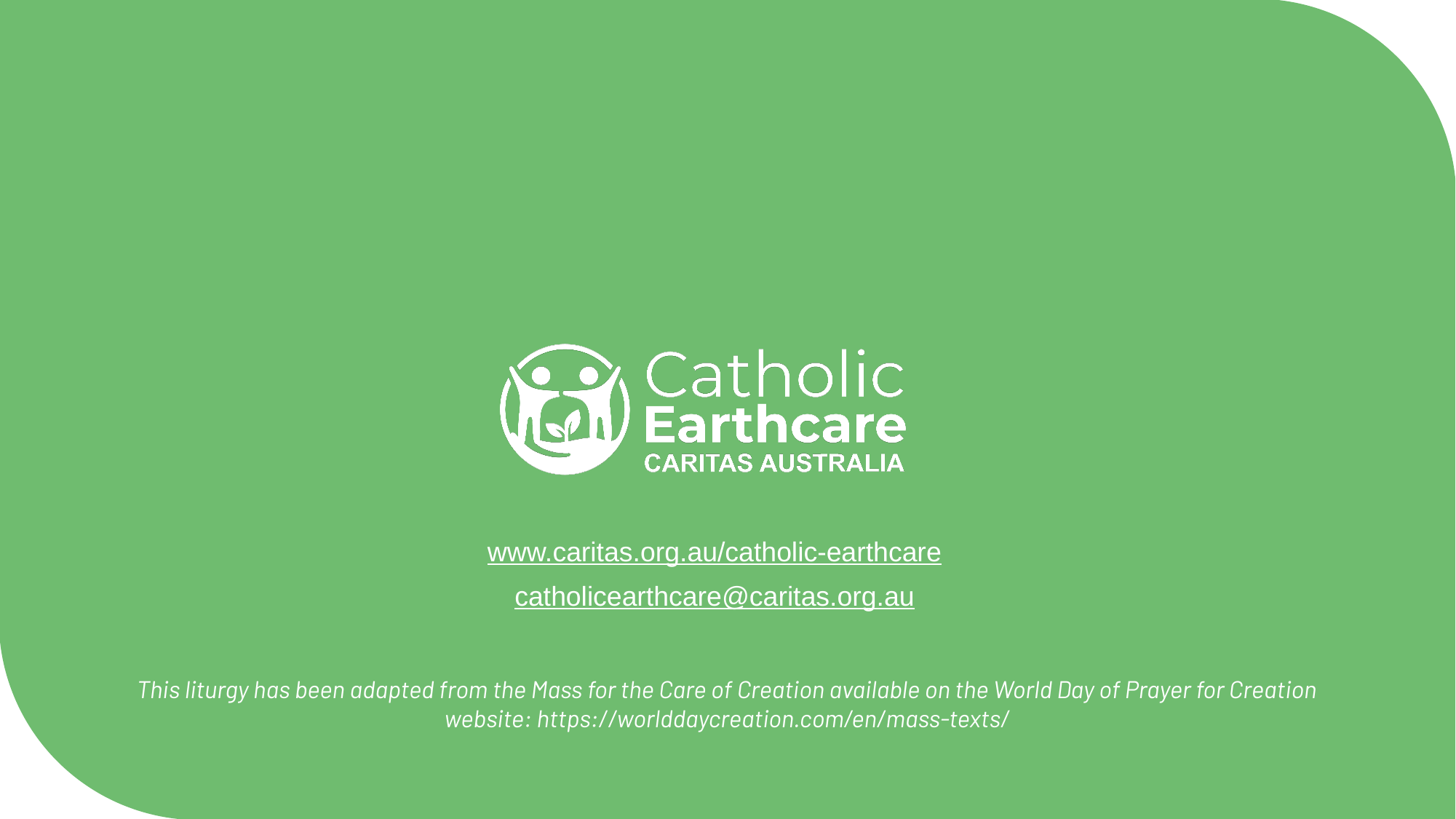

www.caritas.org.au/catholic-earthcare
catholicearthcare@caritas.org.au
This liturgy has been adapted from the Mass for the Care of Creation available on the World Day of Prayer for Creation website: https://worlddaycreation.com/en/mass-texts/